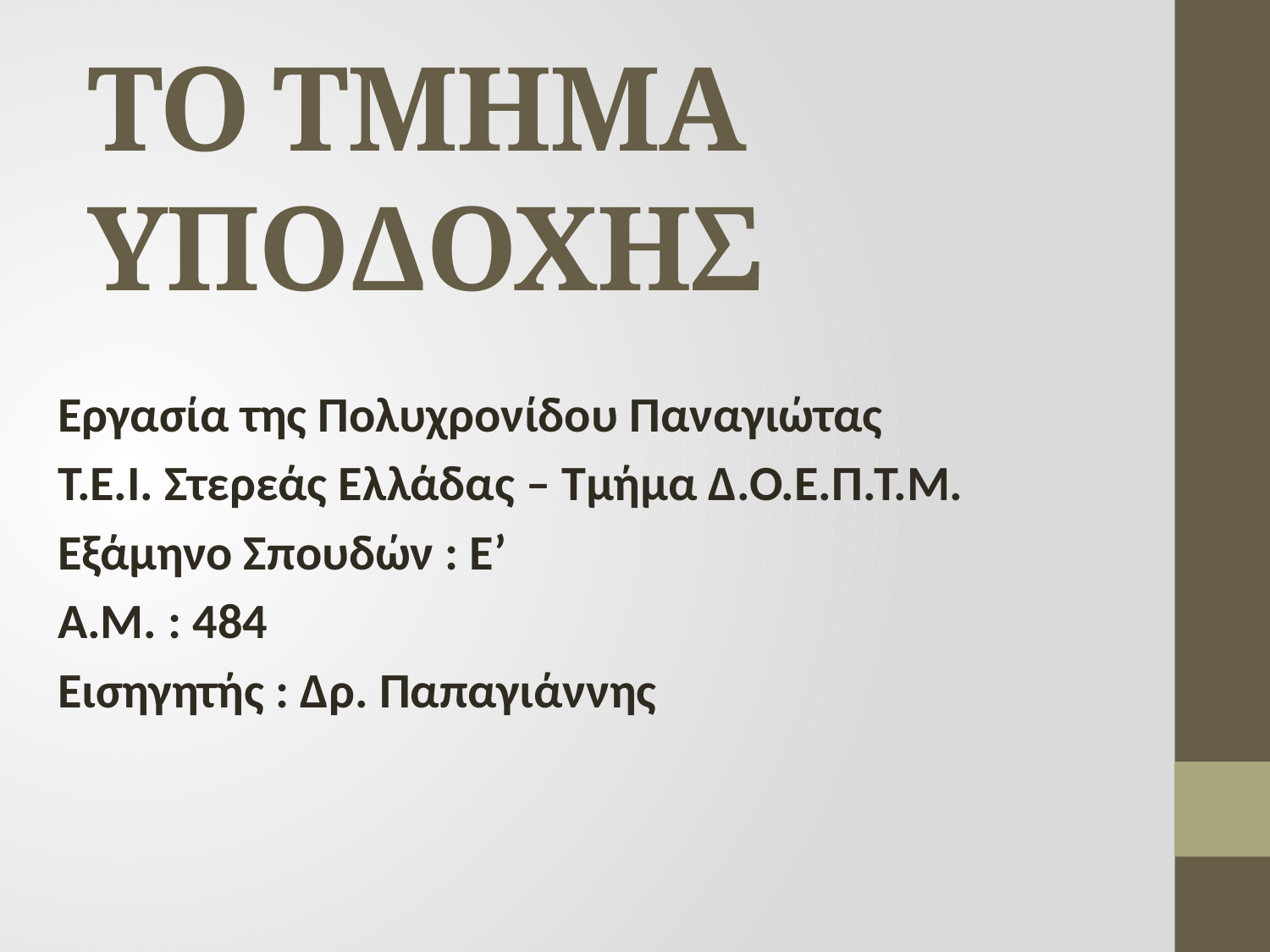

# ΤΟ ΤΜΗΜΑ ΥΠΟΔΟΧΗΣ
Εργασία της Πολυχρονίδου Παναγιώτας
Τ.Ε.Ι. Στερεάς Ελλάδας – Τμήμα Δ.Ο.Ε.Π.Τ.Μ.
Εξάμηνο Σπουδών : E’
Α.Μ. : 484
Εισηγητής : Δρ. Παπαγιάννης